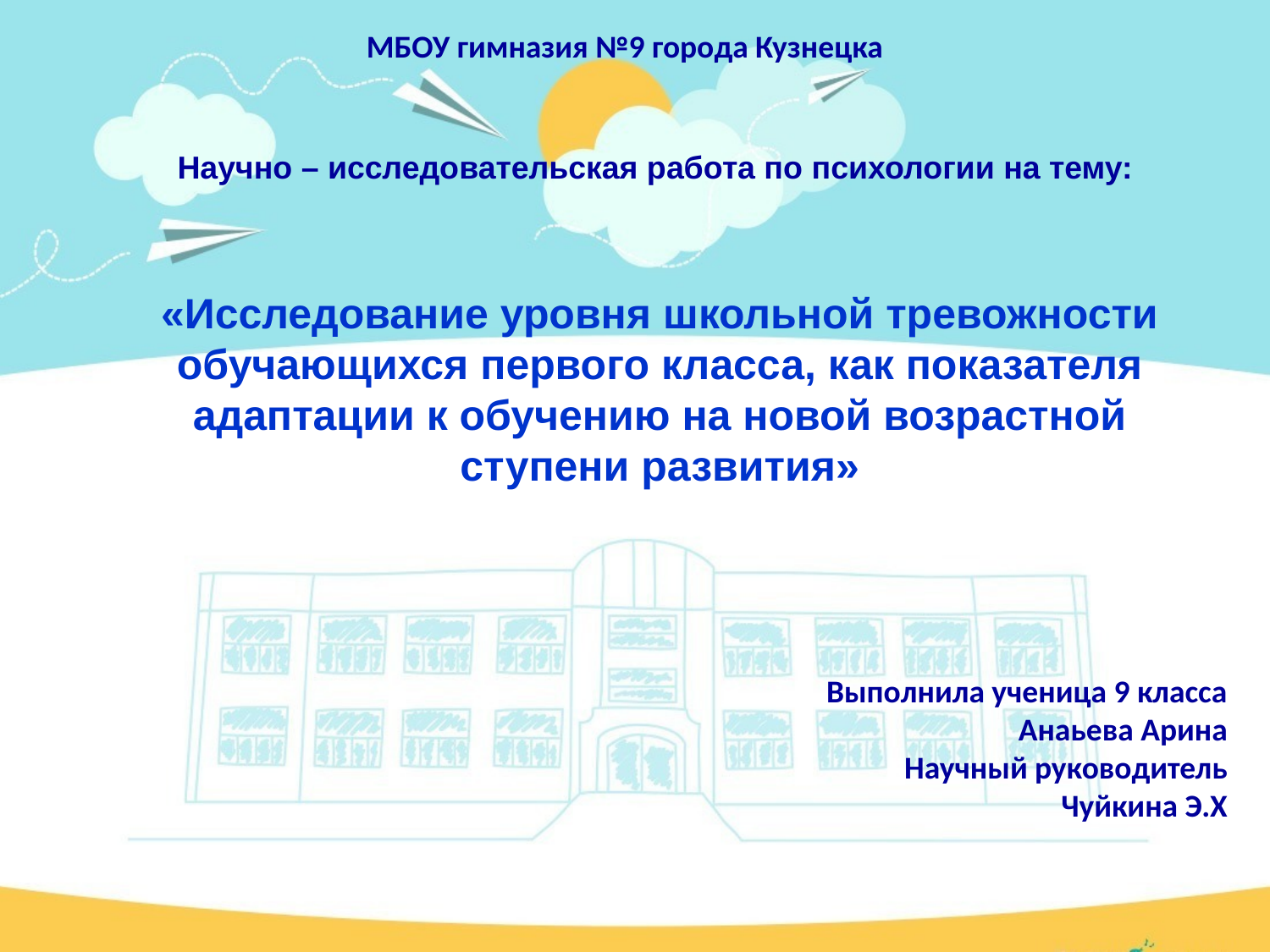

МБОУ гимназия №9 города Кузнецка
Научно – исследовательская работа по психологии на тему:

«Исследование уровня школьной тревожности обучающихся первого класса, как показателя адаптации к обучению на новой возрастной ступени развития»
Выполнила ученица 9 класса Анаьева Арина
Научный руководитель
Чуйкина Э.Х